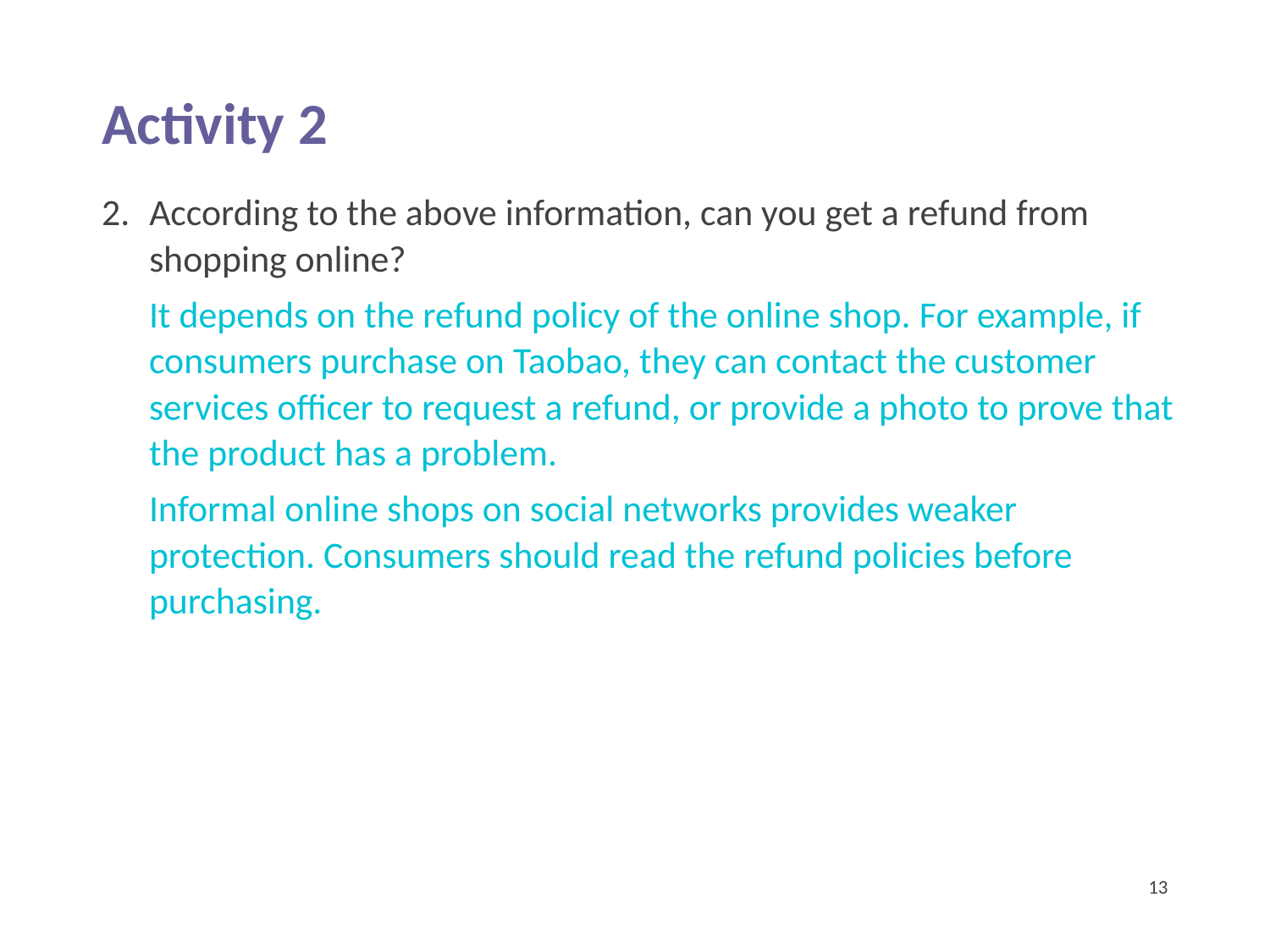

Activity 2
According to the above information, can you get a refund from shopping online?
It depends on the refund policy of the online shop. For example, if consumers purchase on Taobao, they can contact the customer services officer to request a refund, or provide a photo to prove that the product has a problem.
Informal online shops on social networks provides weaker protection. Consumers should read the refund policies before purchasing.
13